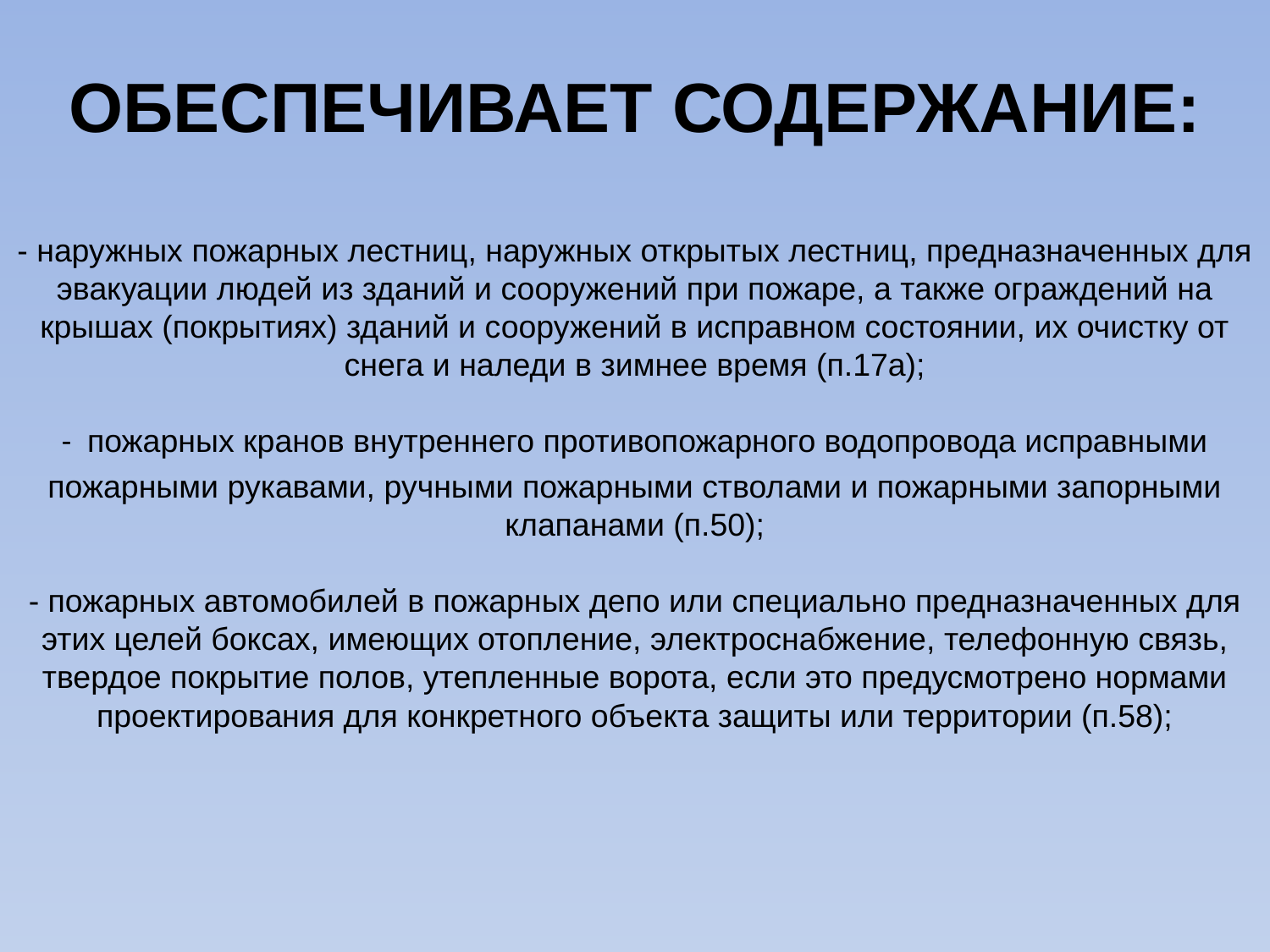

# ОБЕСПЕЧИВАЕТ СОДЕРЖАНИЕ: - наружных пожарных лестниц, наружных открытых лестниц, предназначенных для эвакуации людей из зданий и сооружений при пожаре, а также ограждений на крышах (покрытиях) зданий и сооружений в исправном состоянии, их очистку от снега и наледи в зимнее время (п.17а); - пожарных кранов внутреннего противопожарного водопровода исправными пожарными рукавами, ручными пожарными стволами и пожарными запорными клапанами (п.50); - пожарных автомобилей в пожарных депо или специально предназначенных для этих целей боксах, имеющих отопление, электроснабжение, телефонную связь, твердое покрытие полов, утепленные ворота, если это предусмотрено нормами проектирования для конкретного объекта защиты или территории (п.58);